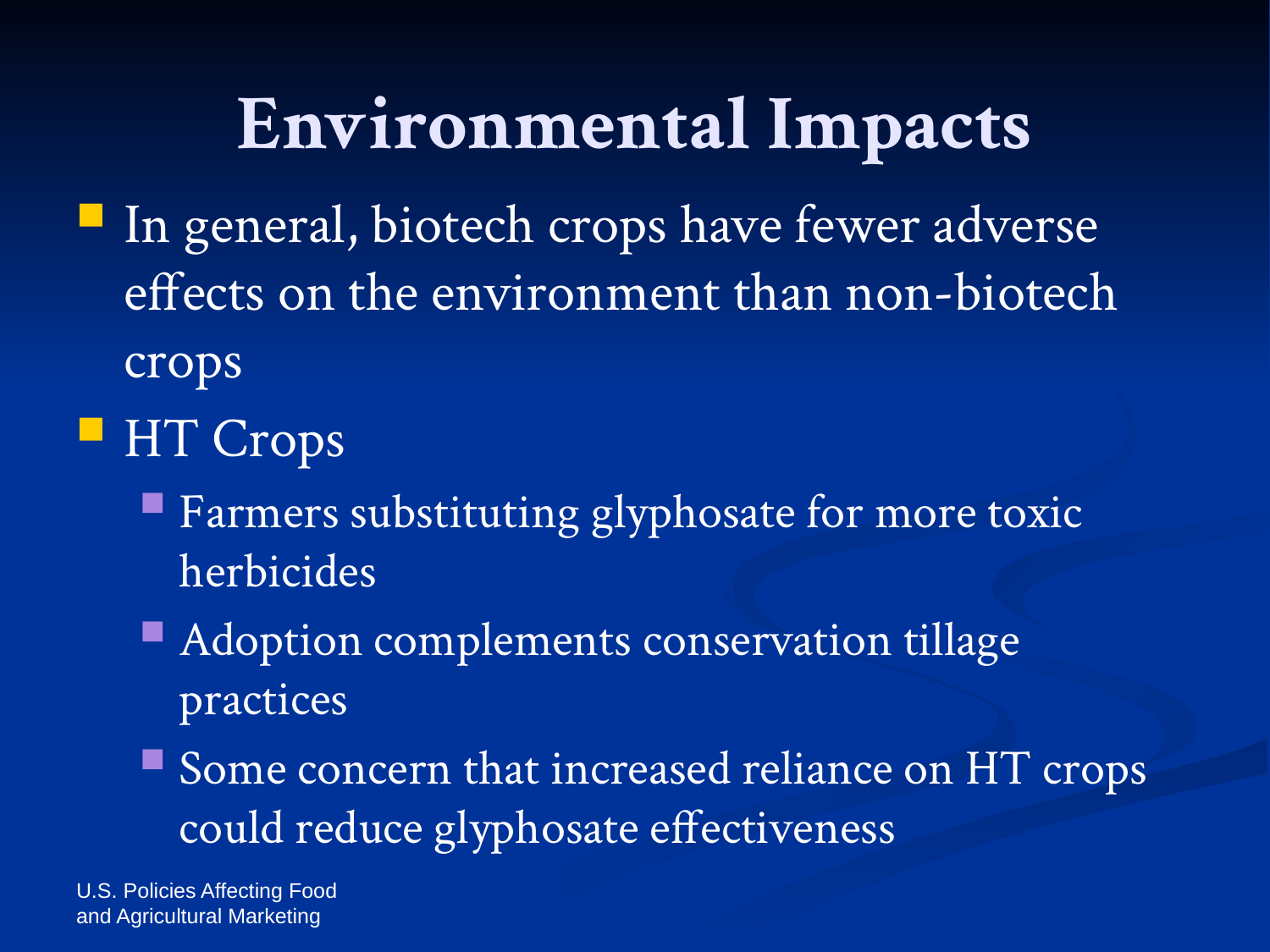

# Environmental Impacts
In general, biotech crops have fewer adverse effects on the environment than non-biotech crops
HT Crops
Farmers substituting glyphosate for more toxic herbicides
Adoption complements conservation tillage practices
Some concern that increased reliance on HT crops could reduce glyphosate effectiveness

U.S. Policies Affecting Food and Agricultural Marketing